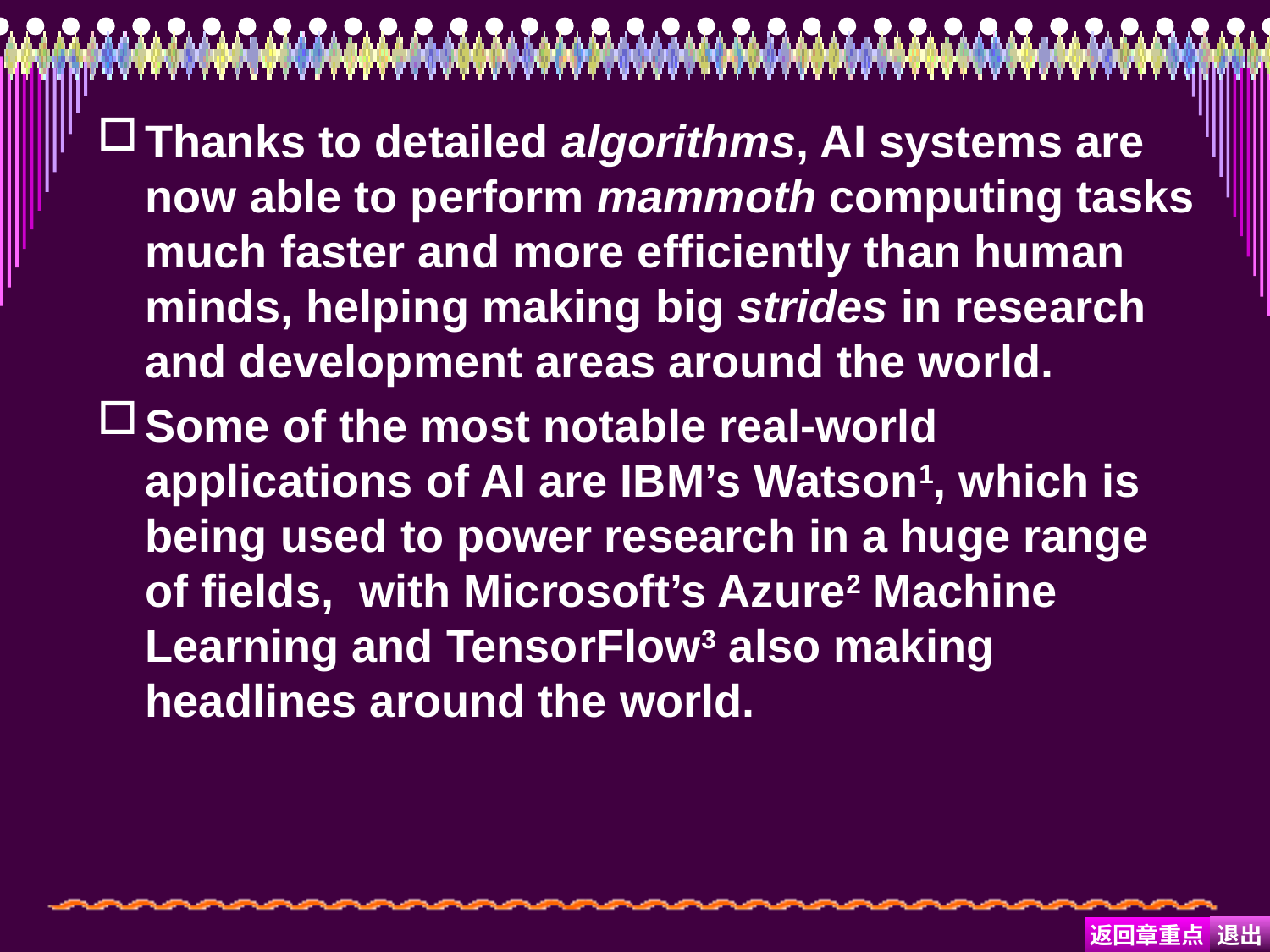

#
Thanks to detailed algorithms, AI systems are now able to perform mammoth computing tasks much faster and more efficiently than human minds, helping making big strides in research and development areas around the world.
Some of the most notable real-world applications of AI are IBM’s Watson1, which is being used to power research in a huge range of fields,  with Microsoft’s Azure2 Machine Learning and TensorFlow3 also making headlines around the world.